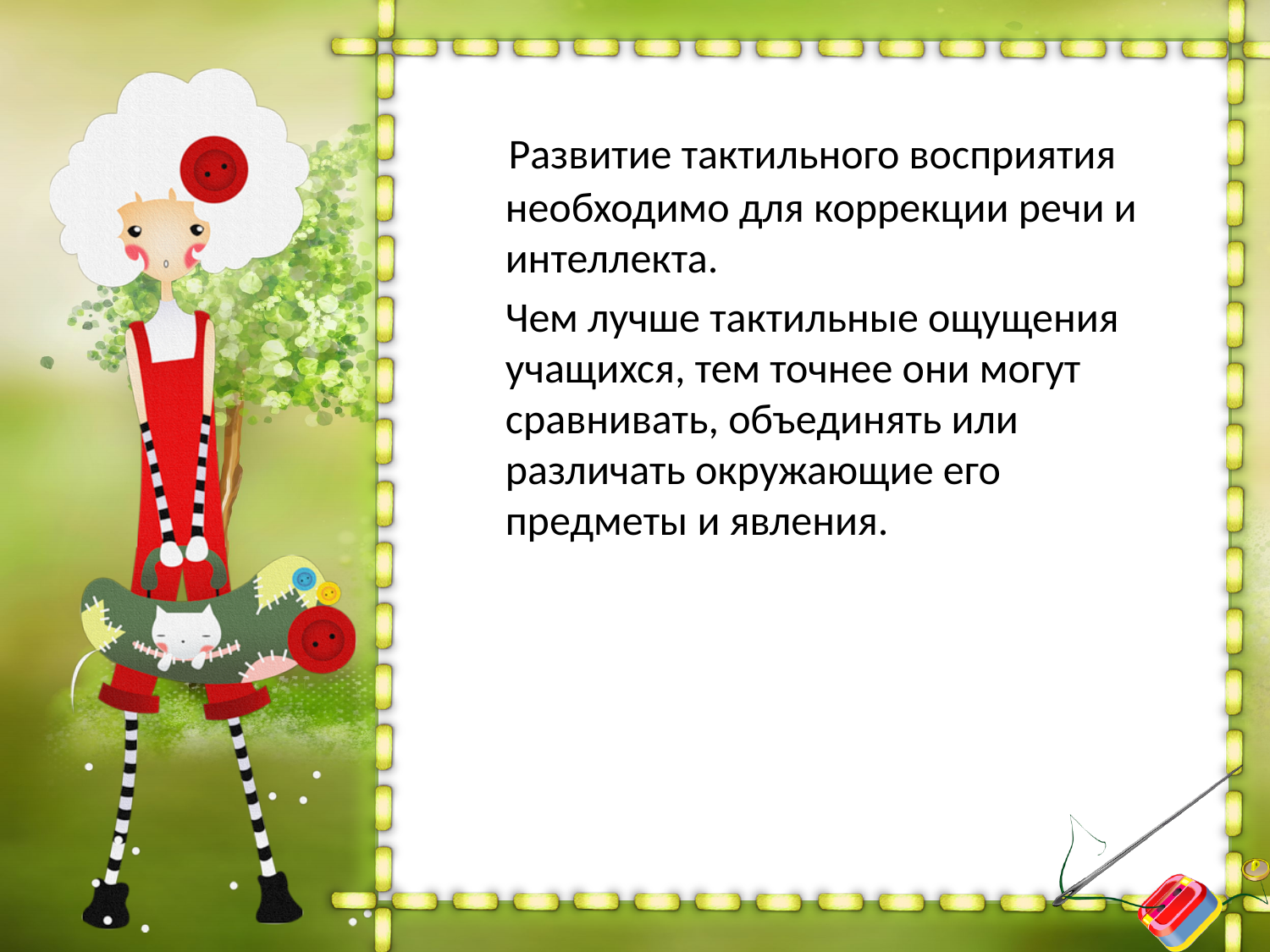

Развитие тактильного восприятия необходимо для коррекции речи и интеллекта.
     Чем лучше тактильные ощущения учащихся, тем точнее они могут сравнивать, объединять или различать окружающие его предметы и явления.